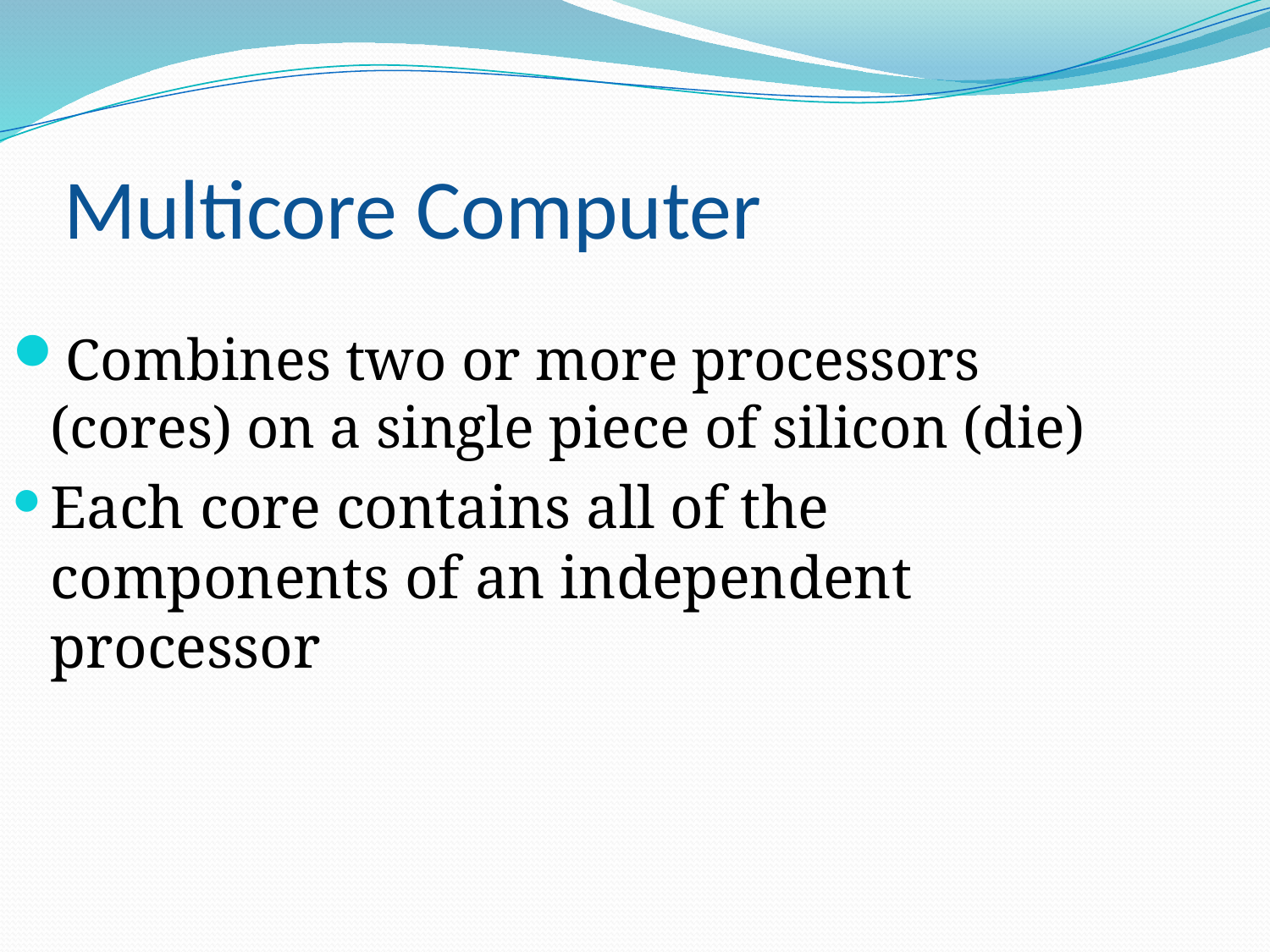

# Multicore Computer
Combines two or more processors (cores) on a single piece of silicon (die)
Each core contains all of the components of an independent processor